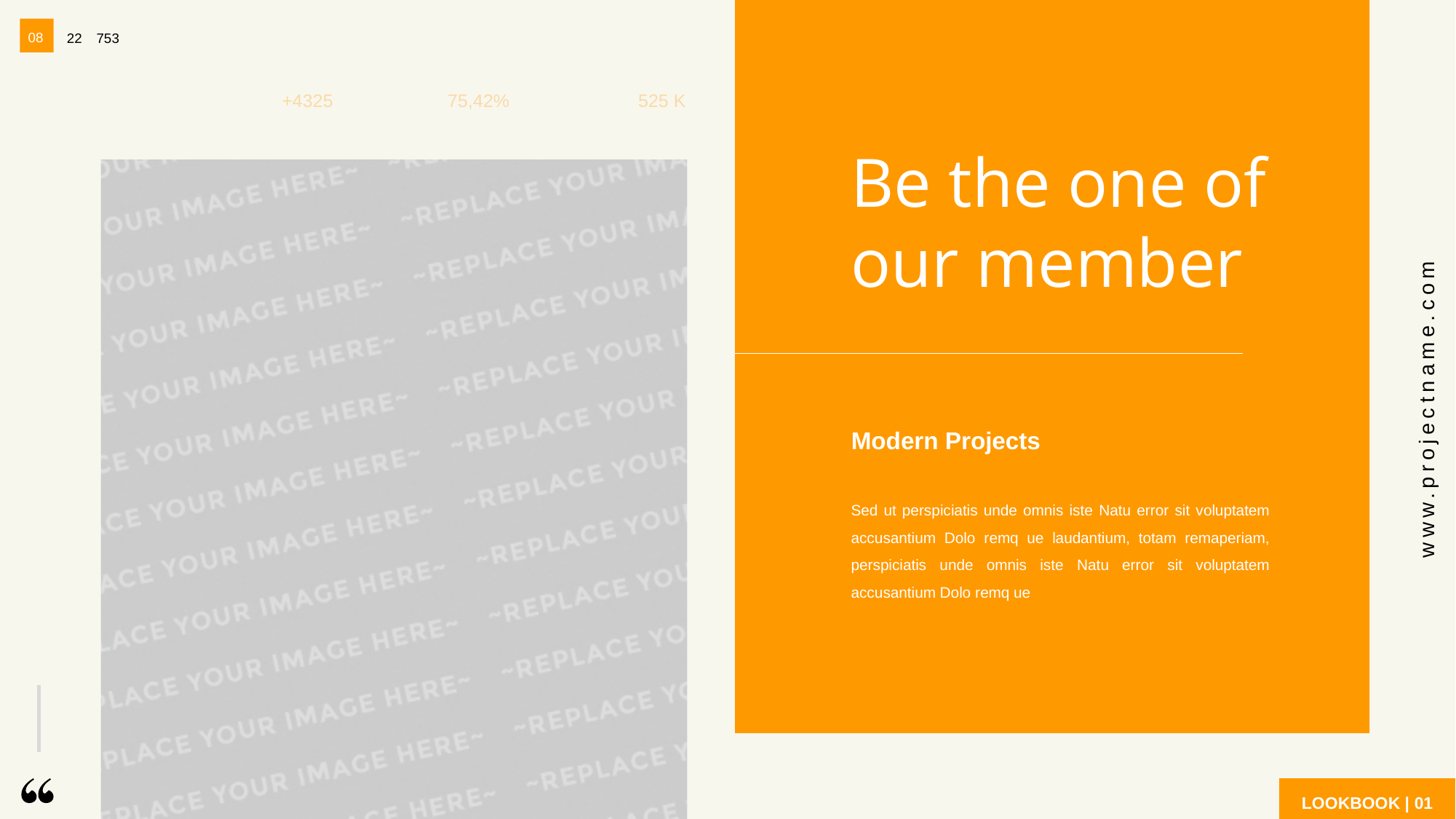

08
22
753
+4325
75,42%
525 K
Be the one of our member
www.projectname.com

Modern Projects
Sed ut perspiciatis unde omnis iste Natu error sit voluptatem accusantium Dolo remq ue laudantium, totam remaperiam, perspiciatis unde omnis iste Natu error sit voluptatem accusantium Dolo remq ue

LOOKBOOK | 01